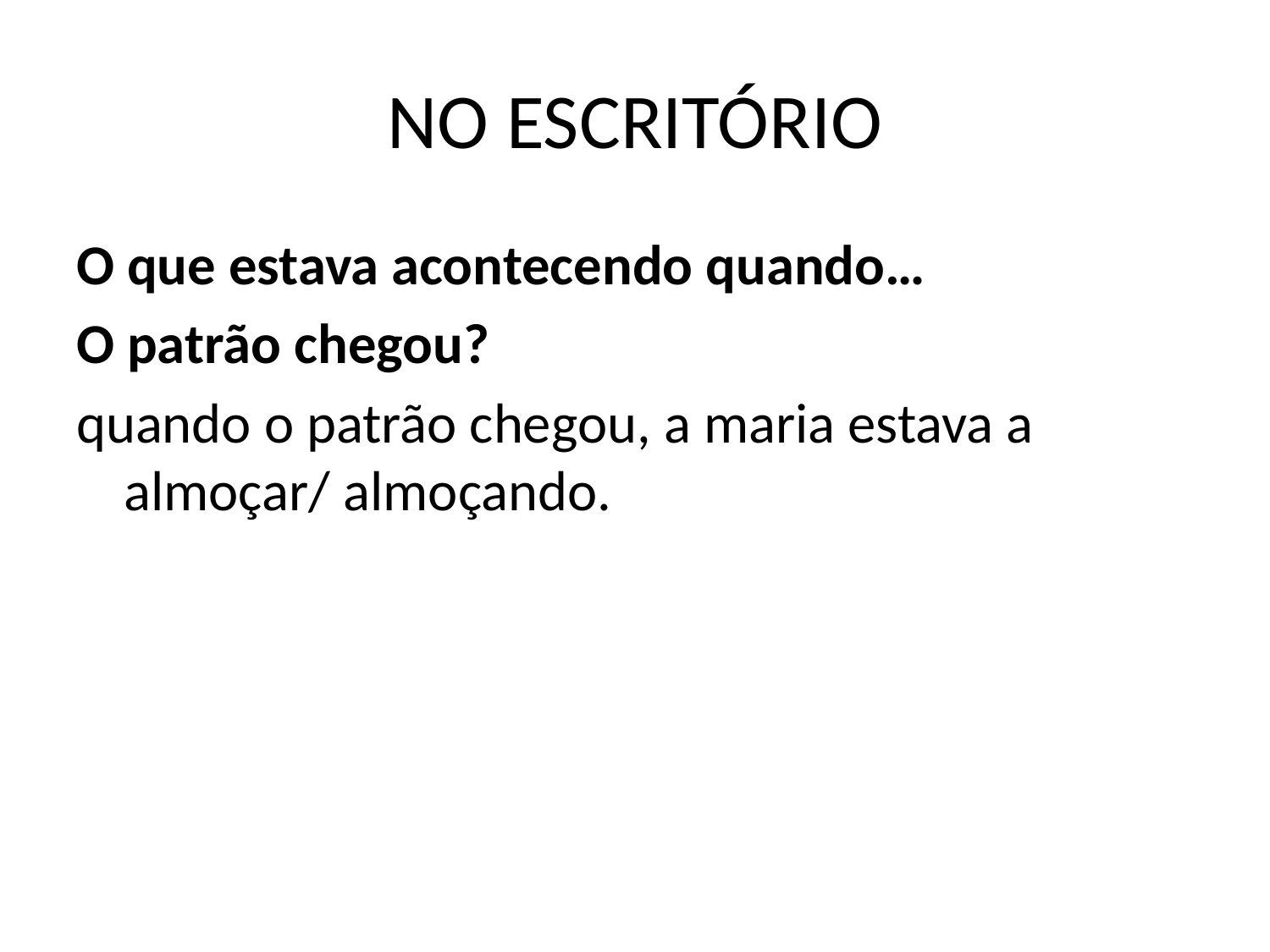

# NO ESCRITÓRIO
O que estava acontecendo quando…
O patrão chegou?
quando o patrão chegou, a maria estava a almoçar/ almoçando.